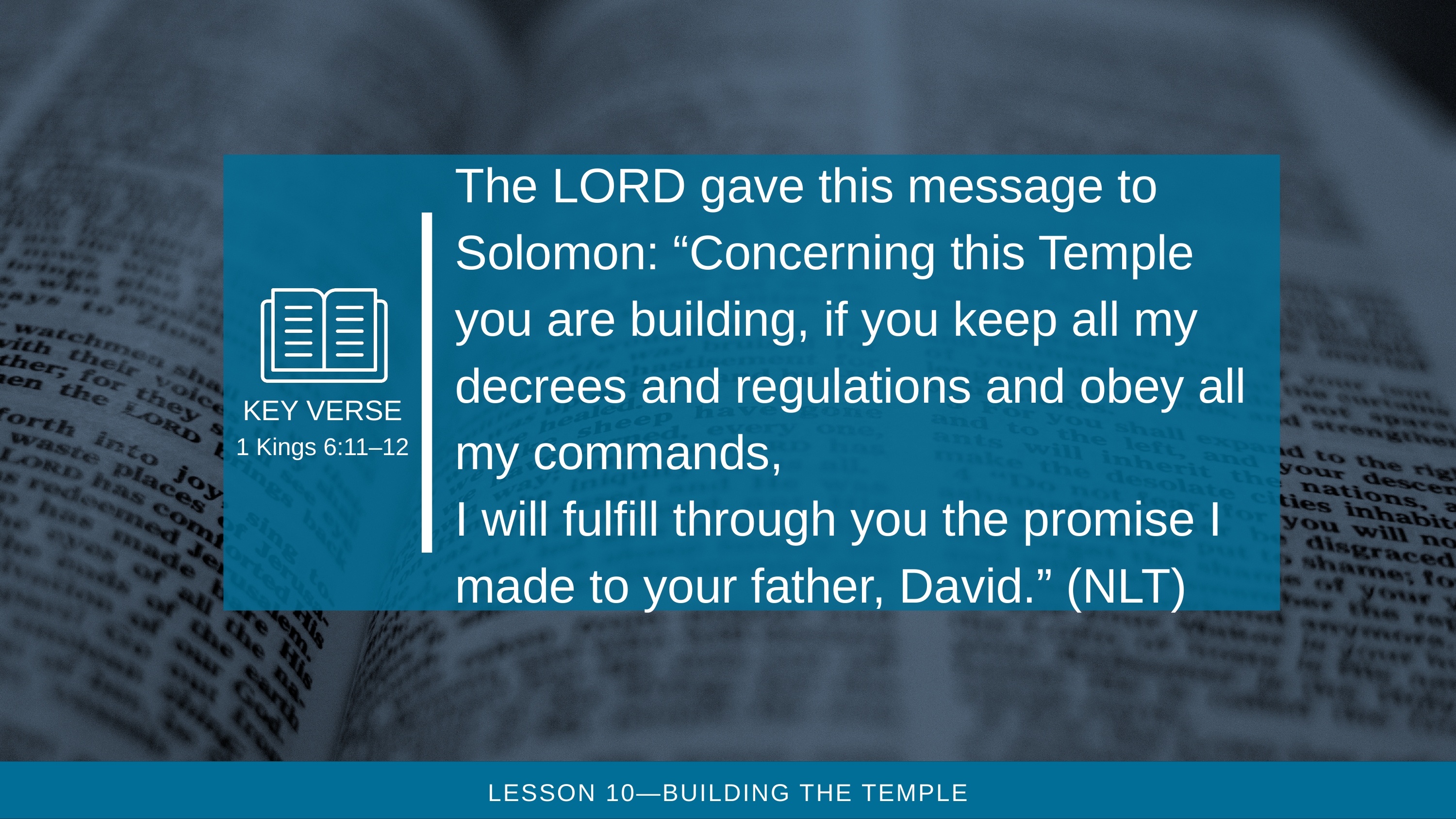

The Lord gave this message to Solomon: “Concerning this Temple you are building, if you keep all my decrees and regulations and obey all my commands,
I will fulfill through you the promise I made to your father, David.” (nlt)